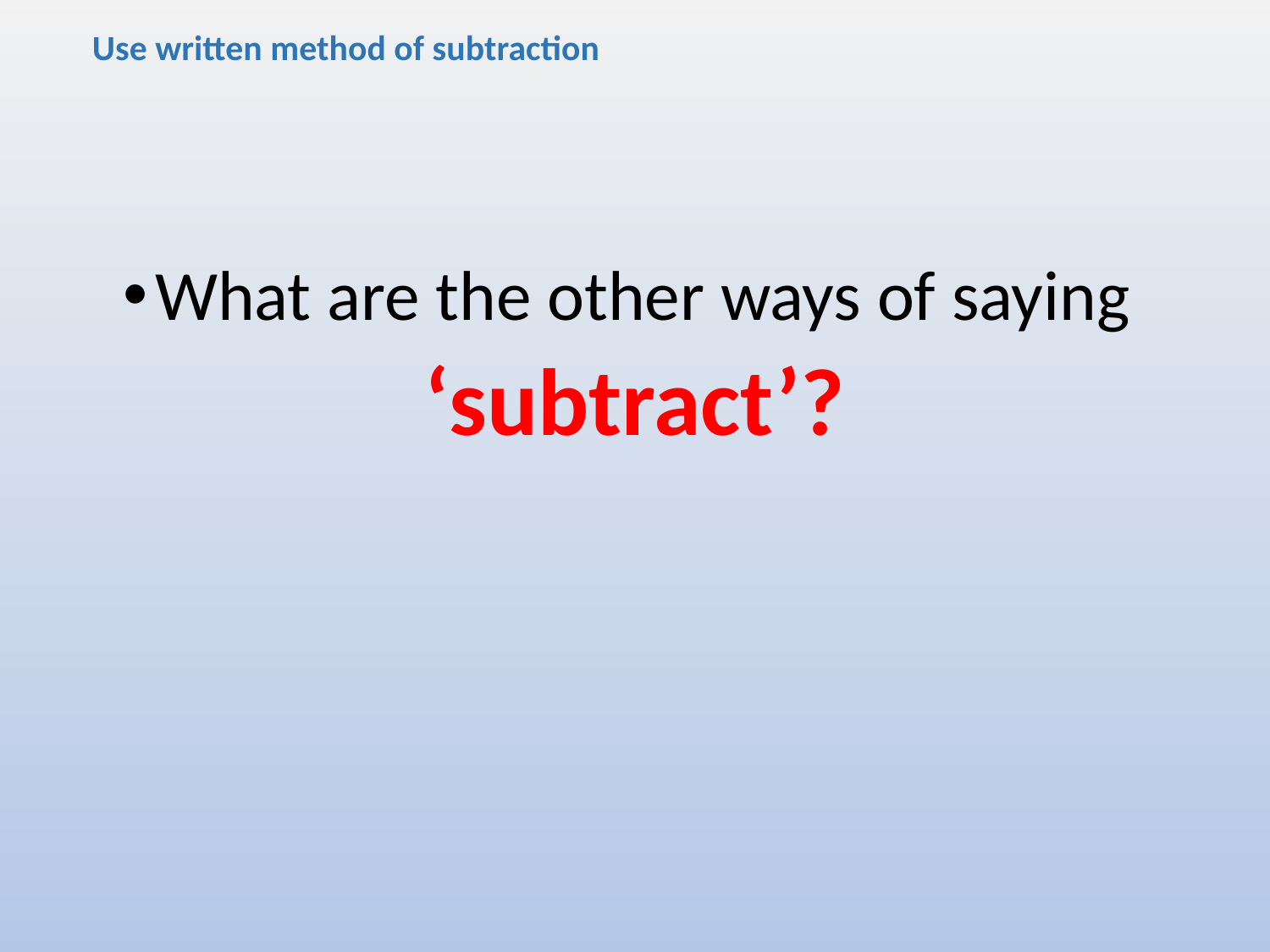

Use written method of subtraction
What are the other ways of saying
‘subtract’?